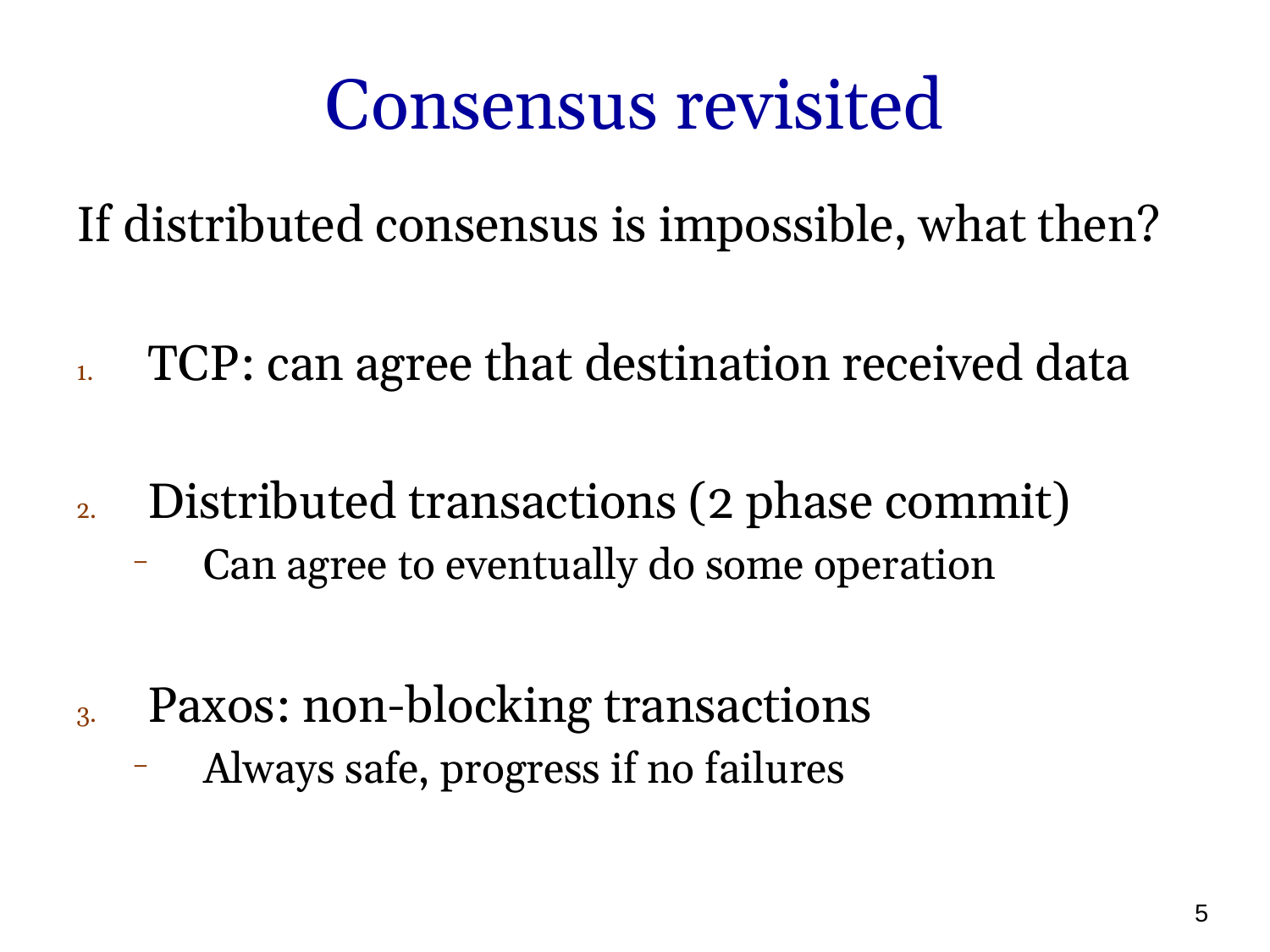

# Consensus revisited
If distributed consensus is impossible, what then?

TCP: can agree that destination received data

Distributed transactions (2 phase commit)
Can agree to eventually do some operation

Paxos: non-blocking transactions
Always safe, progress if no failures
5